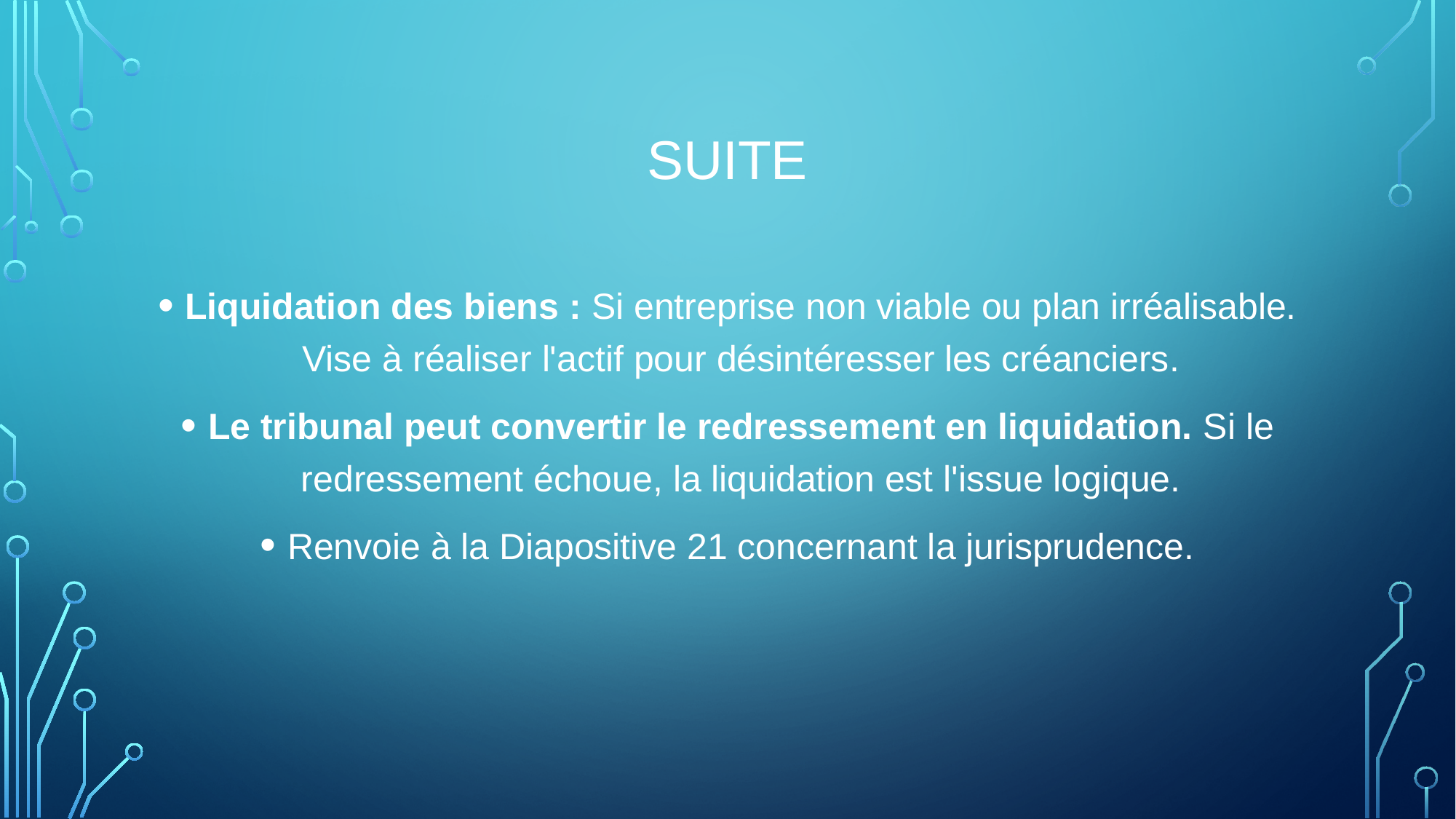

# SUITE
Liquidation des biens : Si entreprise non viable ou plan irréalisable. Vise à réaliser l'actif pour désintéresser les créanciers.
Le tribunal peut convertir le redressement en liquidation. Si le redressement échoue, la liquidation est l'issue logique.
Renvoie à la Diapositive 21 concernant la jurisprudence.